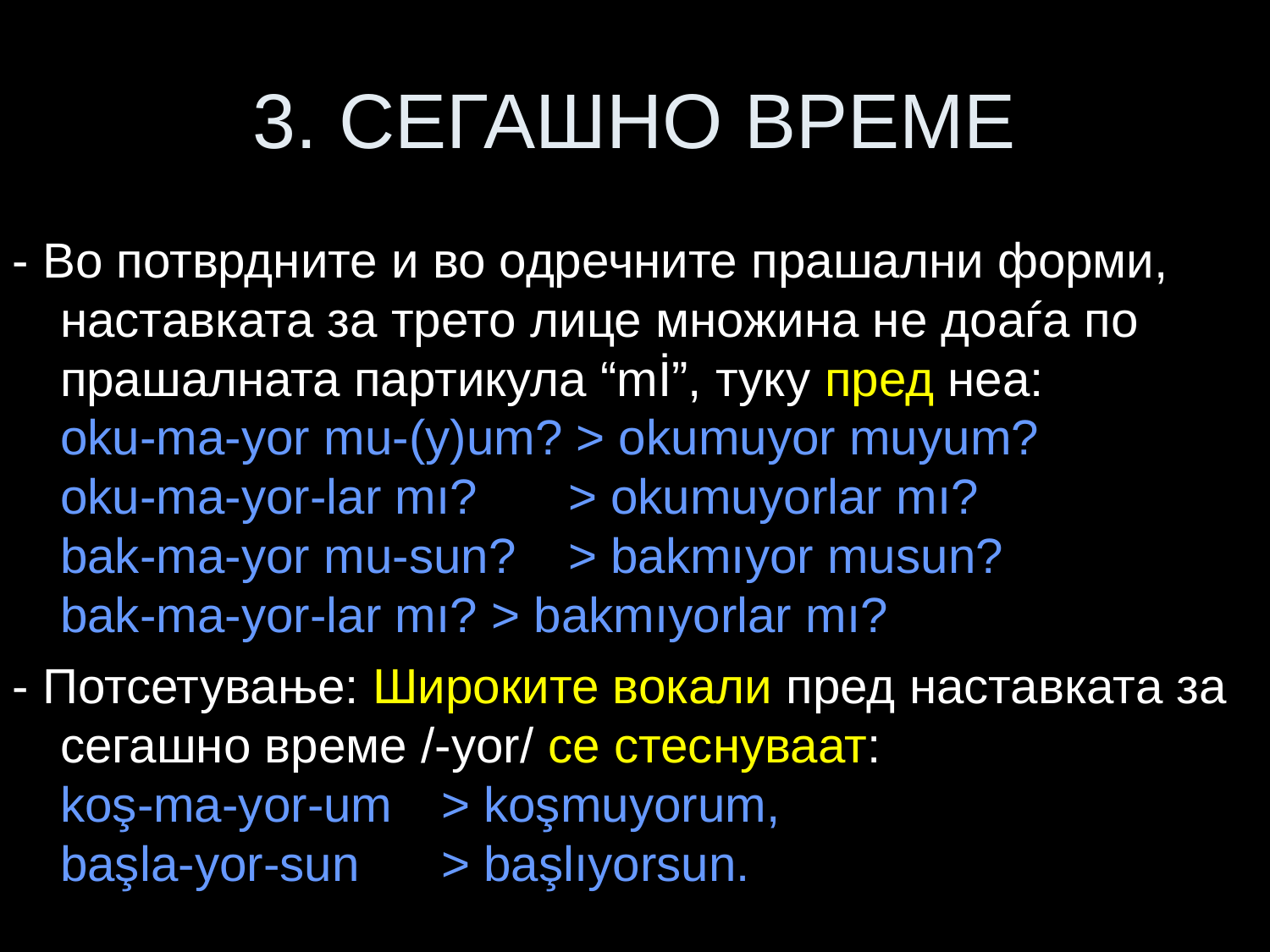

# 3. СЕГАШНО ВРЕМЕ
- Во потврдните и во одречните прашални форми, наставката за трето лице множина не доаѓа по прашалната партикула “mİ”, туку пред неа:
oku-ma-yor mu-(y)um? > okumuyor muyum?
oku-ma-yor-lar mı? 	> okumuyorlar mı?
bak-ma-yor mu-sun?	> bakmıyor musun?
bak-ma-yor-lar mı? > bakmıyorlar mı?
- Потсетување: Широките вокали пред наставката за сегашно време /-yor/ се стеснуваат:
koş-ma-yor-um	> koşmuyorum,
başla-yor-sun	> başlıyorsun.